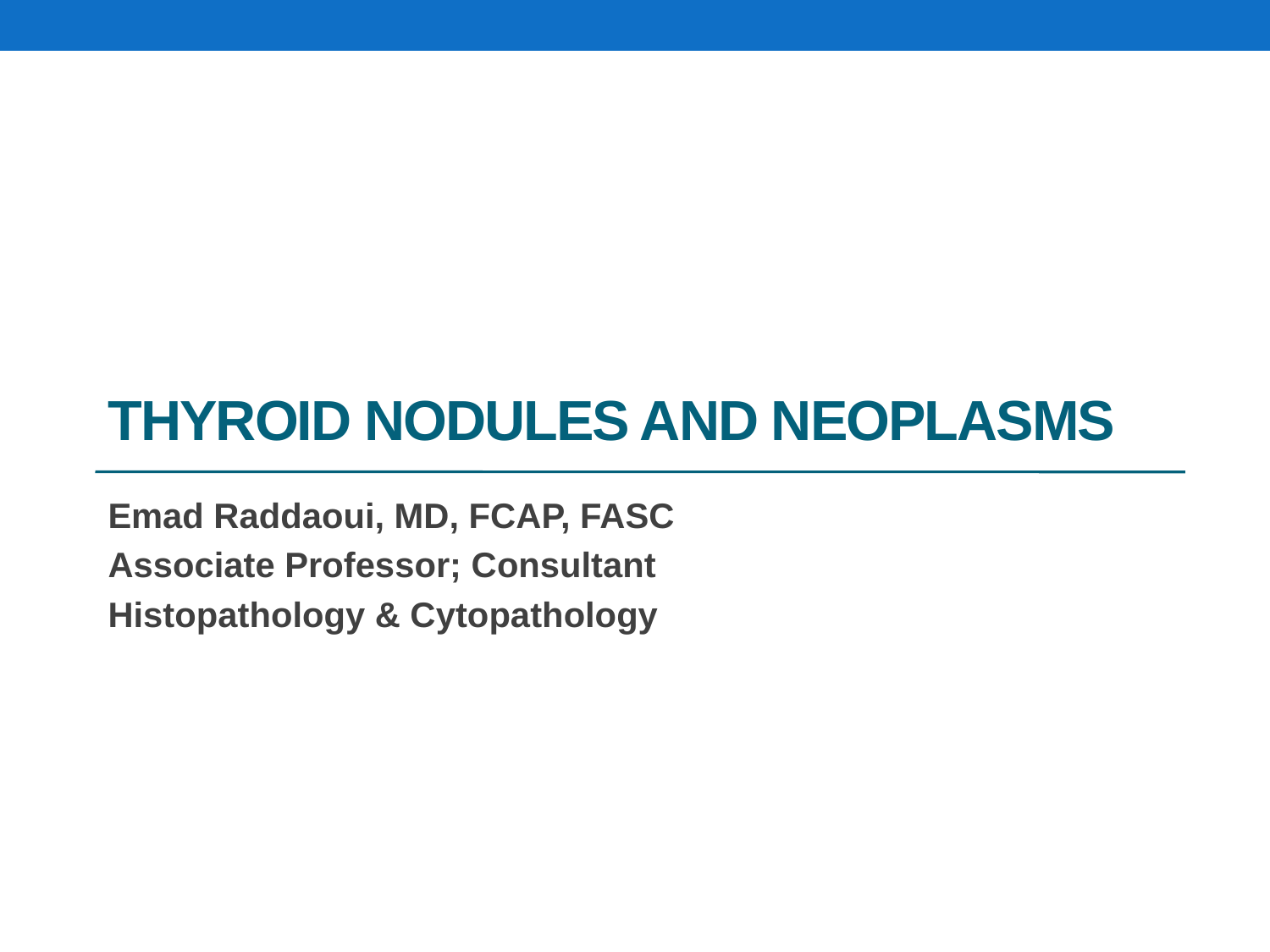

# Thyroid Nodules and Neoplasms
Emad Raddaoui, MD, FCAP, FASC
Associate Professor; Consultant
Histopathology & Cytopathology